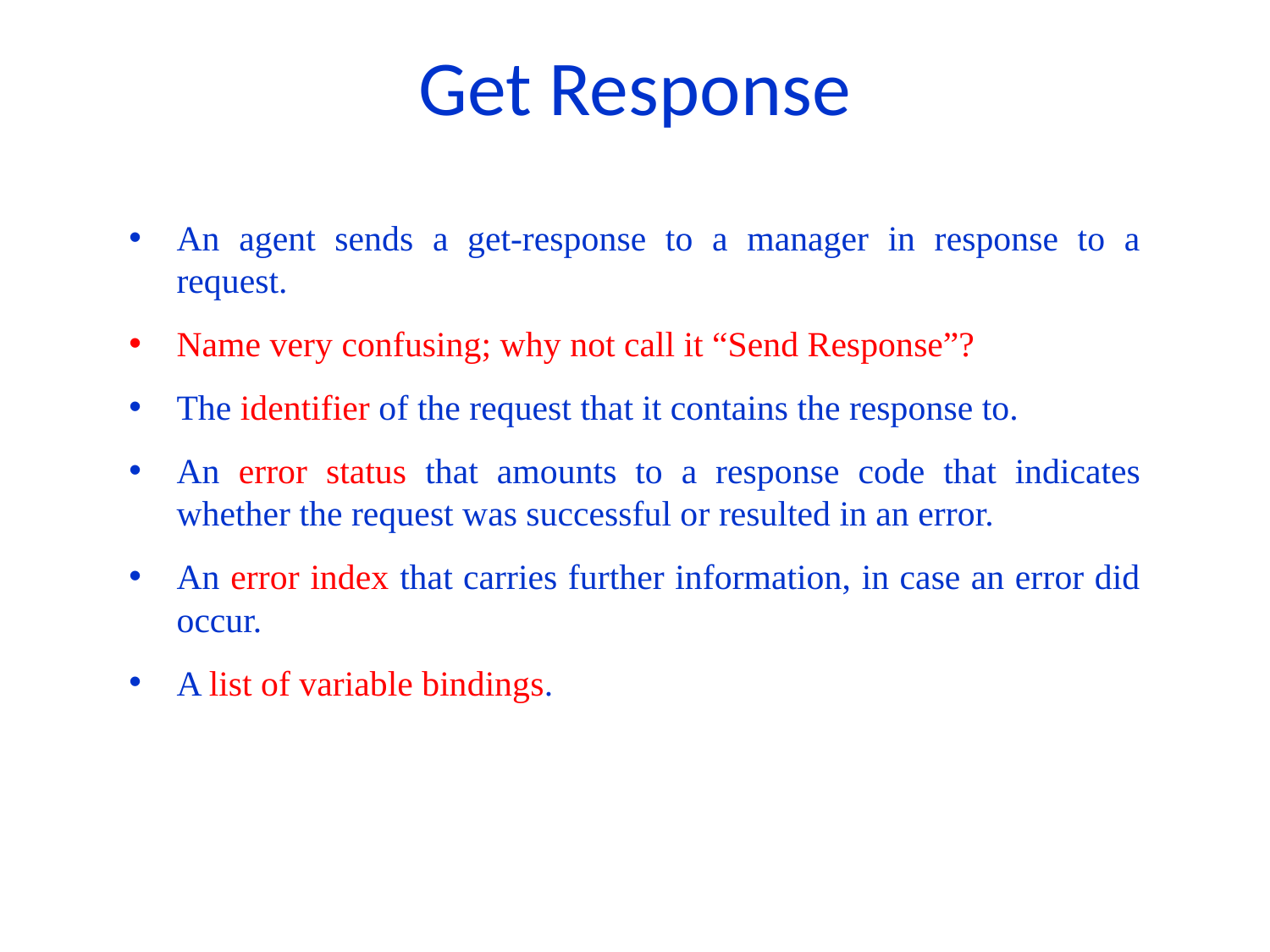

Get Response
An agent sends a get-response to a manager in response to a request.
Name very confusing; why not call it “Send Response”?
The identifier of the request that it contains the response to.
An error status that amounts to a response code that indicates whether the request was successful or resulted in an error.
An error index that carries further information, in case an error did occur.
A list of variable bindings.